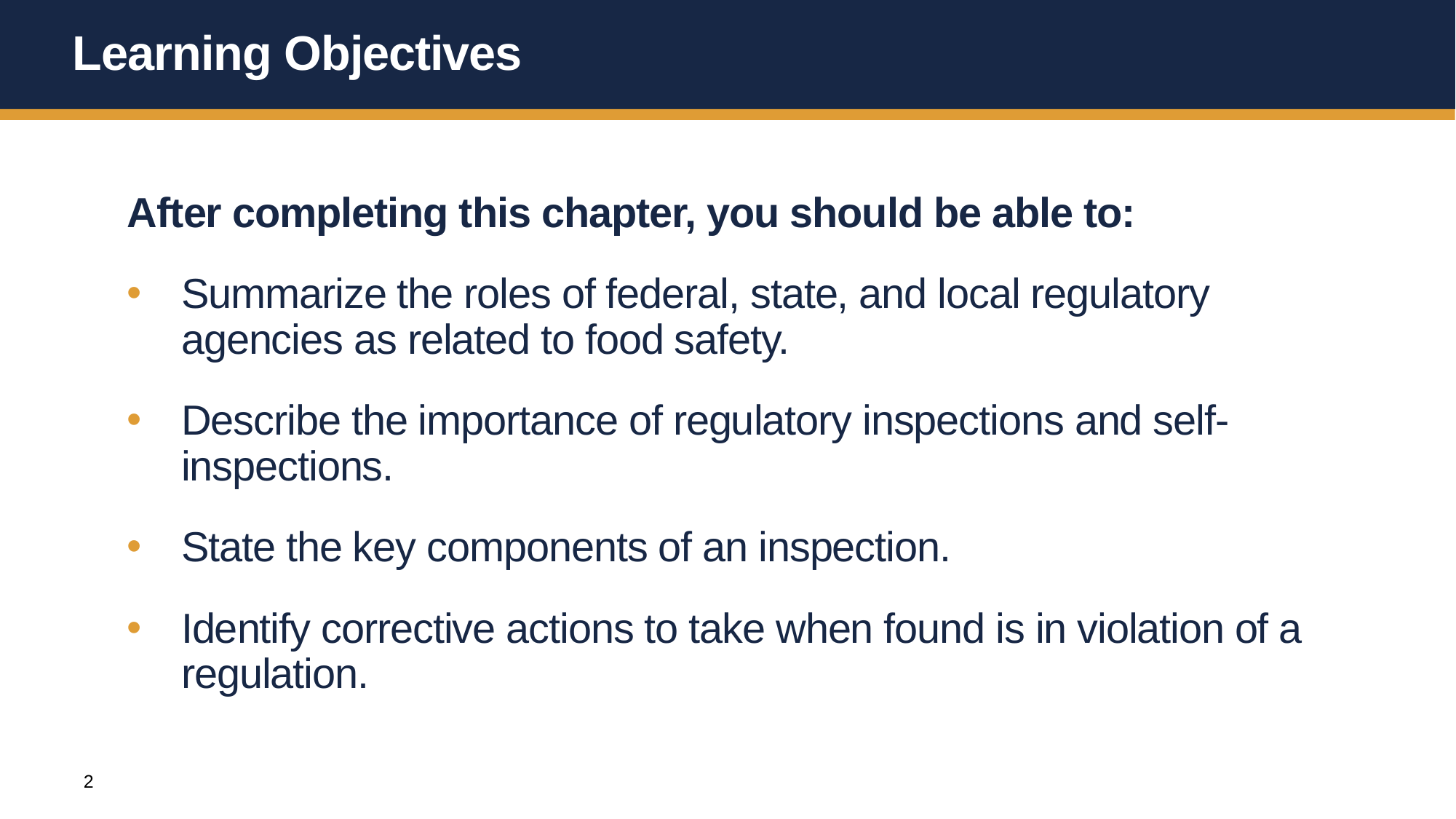

# Learning Objectives
After completing this chapter, you should be able to:
Summarize the roles of federal, state, and local regulatory agencies as related to food safety.
Describe the importance of regulatory inspections and self-inspections.
State the key components of an inspection.
Identify corrective actions to take when found is in violation of a regulation.
2